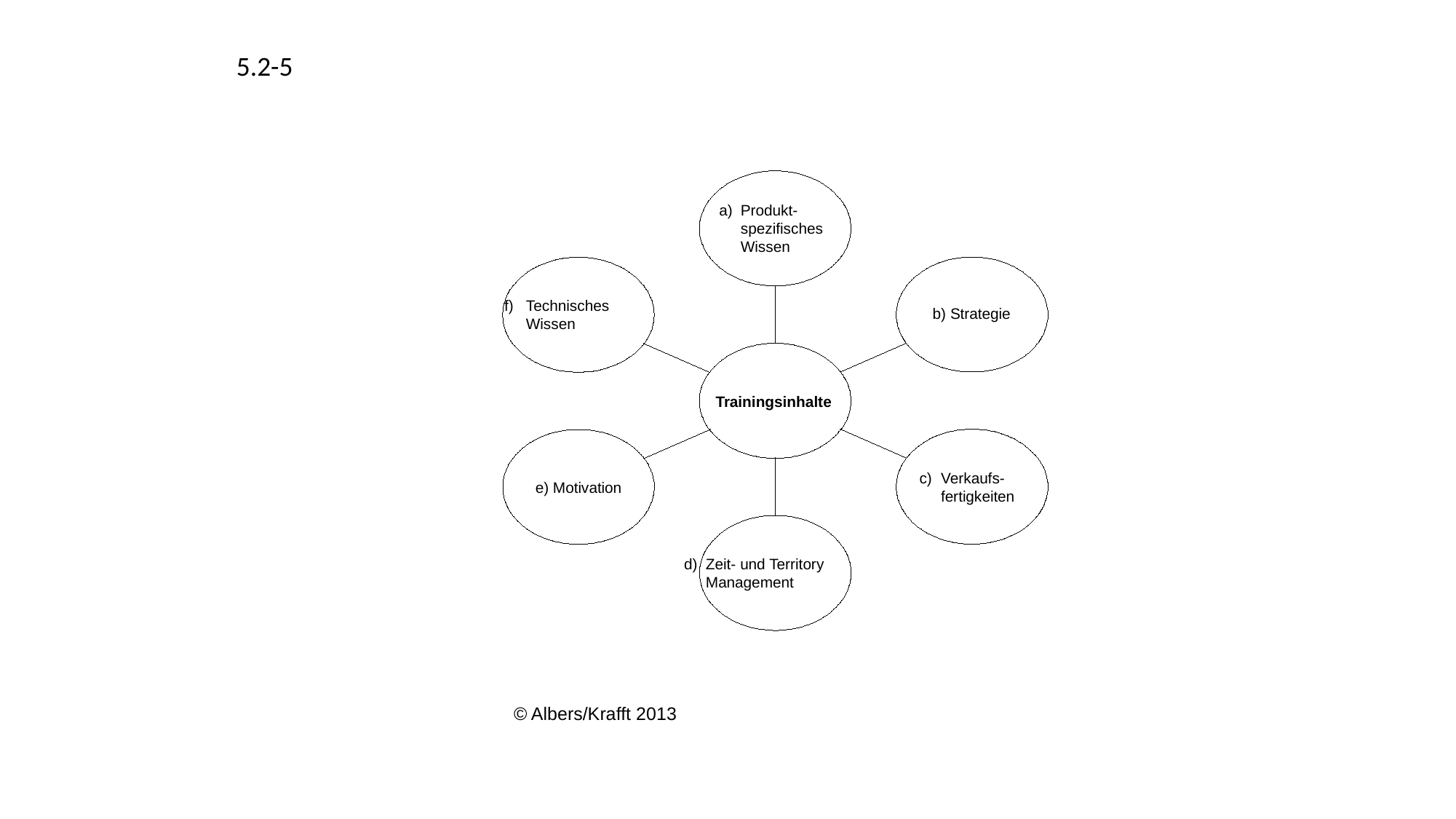

5.2-5

Produkt-
	spezifisches
	Wissen

f)	Technisches
	Wissen
b) Strategie

Trainingsinhalte

c)	Verkaufs-fertigkeiten
e) Motivation

d)	Zeit- und Territory
	Management
© Albers/Krafft 2013